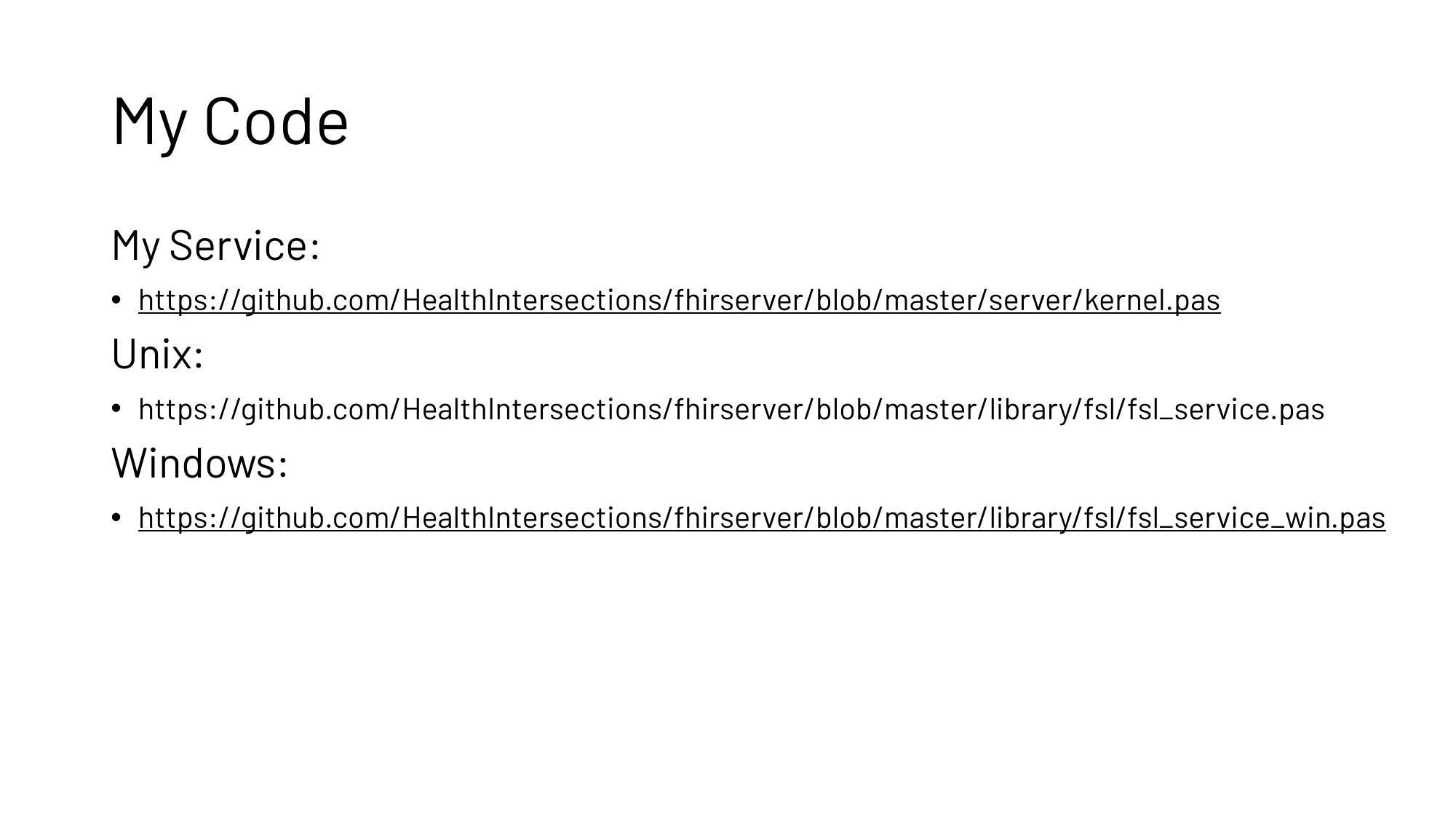

# My Code
My Service:
https://github.com/HealthIntersections/fhirserver/blob/master/server/kernel.pas
Unix:
https://github.com/HealthIntersections/fhirserver/blob/master/library/fsl/fsl_service.pas
Windows:
https://github.com/HealthIntersections/fhirserver/blob/master/library/fsl/fsl_service_win.pas